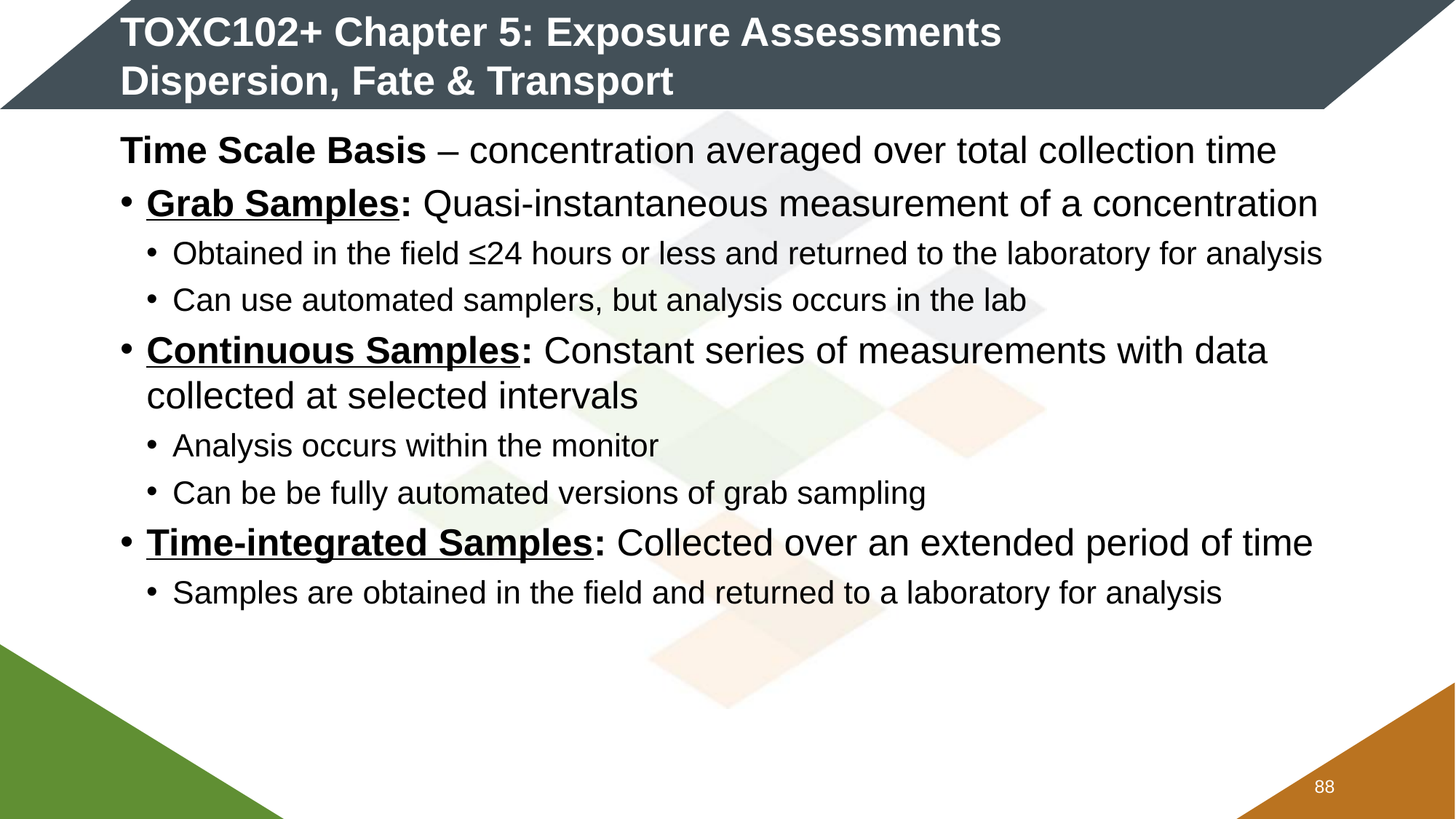

# TOXC102+ Chapter 5: Exposure Assessments Dispersion, Fate & Transport
Time Scale Basis – concentration averaged over total collection time
Grab Samples: Quasi-instantaneous measurement of a concentration
Obtained in the field ≤24 hours or less and returned to the laboratory for analysis
Can use automated samplers, but analysis occurs in the lab
Continuous Samples: Constant series of measurements with data collected at selected intervals
Analysis occurs within the monitor
Can be be fully automated versions of grab sampling
Time-integrated Samples: Collected over an extended period of time
Samples are obtained in the field and returned to a laboratory for analysis

88